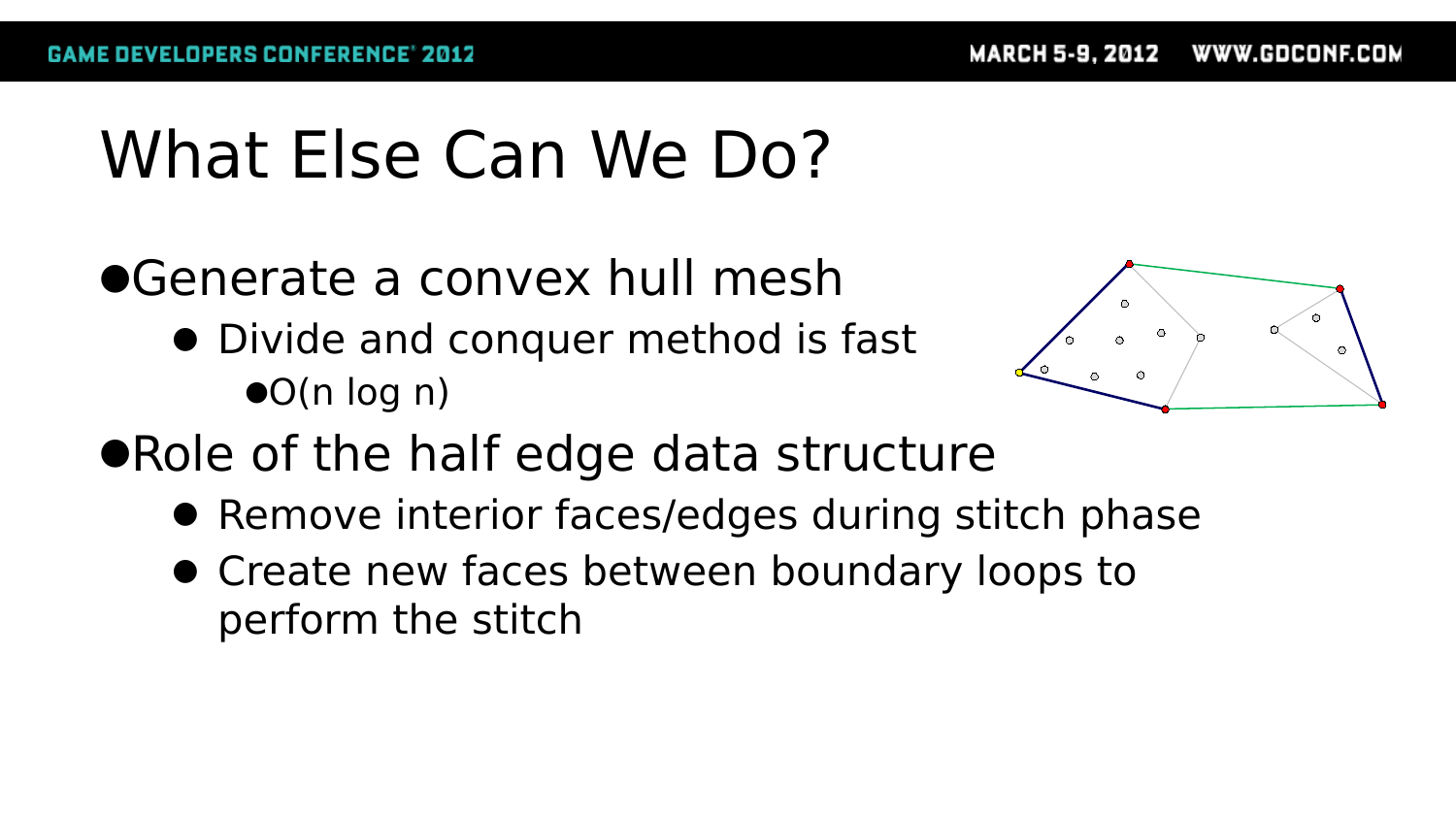

# What Else Can We Do?
Generate a convex hull mesh
Divide and conquer method is fast
O(n log n)
Role of the half edge data structure
Remove interior faces/edges during stitch phase
Create new faces between boundary loops to perform the stitch